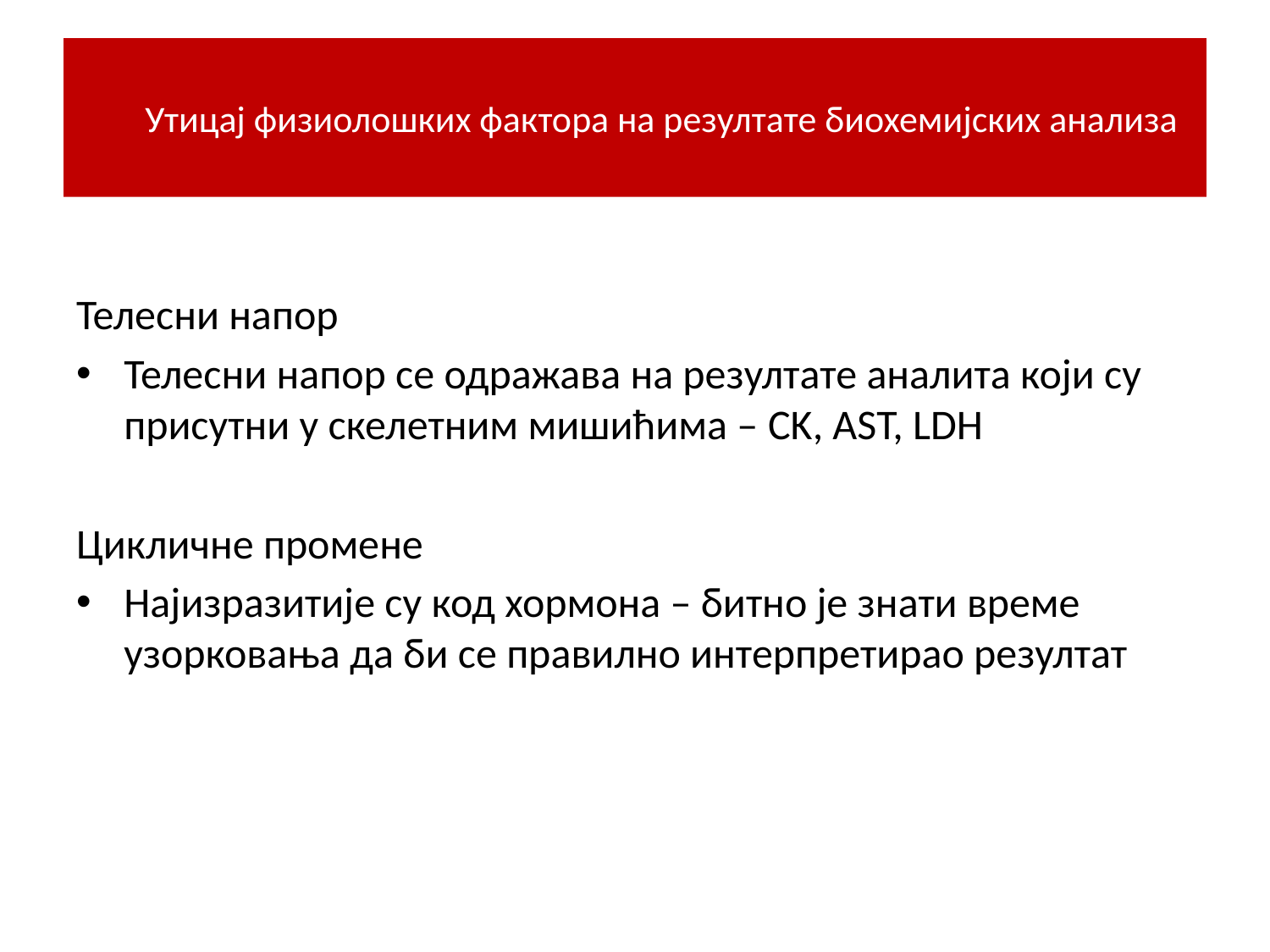

# УтиУтицај физиолошких фактора на резултате биохемијских анализа

Телесни напор
Телесни напор се одражава на резултате аналита који су присутни у скелетним мишићима – CK, AST, LDH

Цикличне промене
Најизразитије су код хормона – битно је знати време узорковања да би се правилно интерпретирао резултат